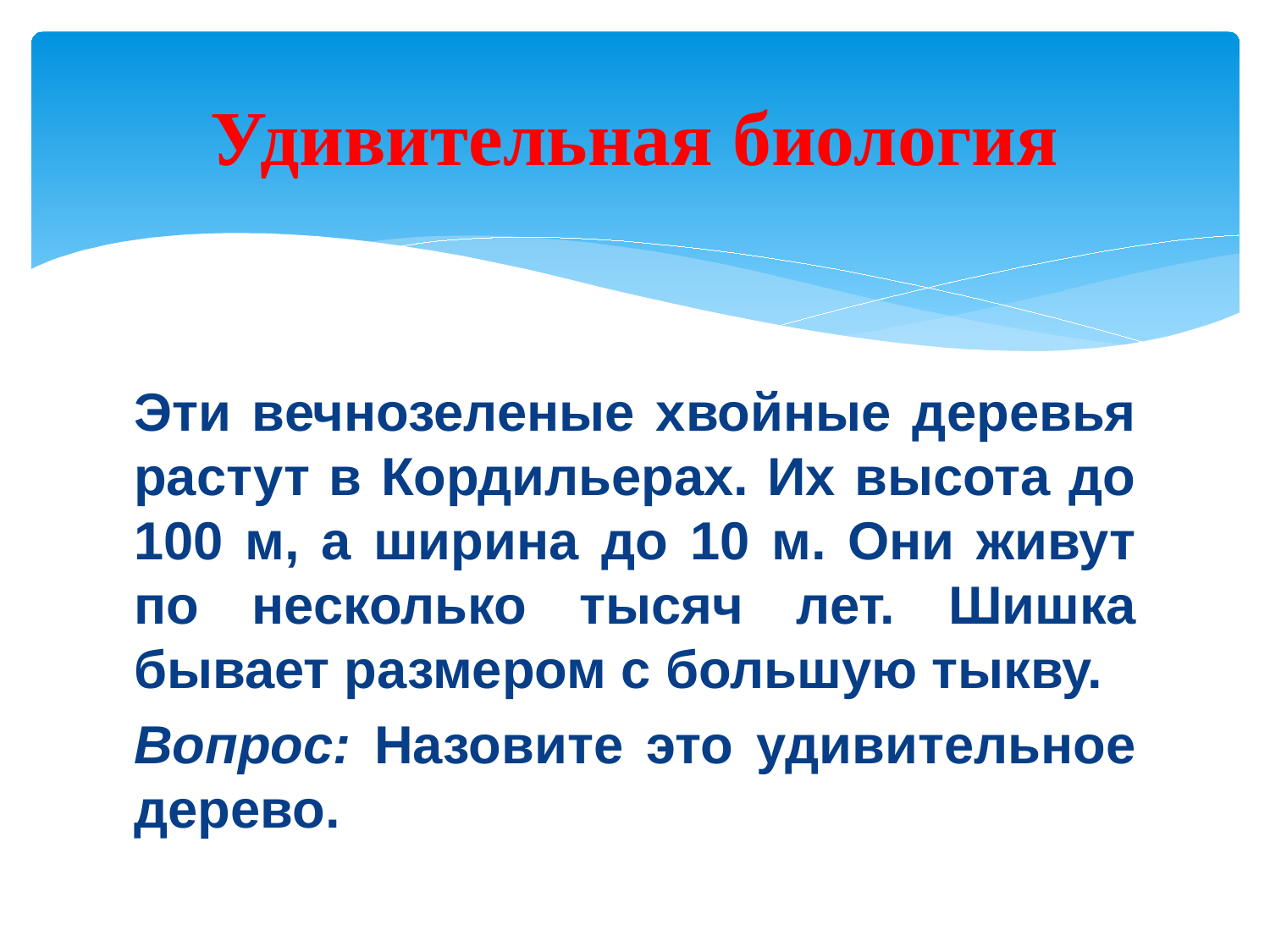

# Удивительная биология
Эти вечнозеленые хвойные деревья растут в Кордильерах. Их высота до 100 м, а ширина до 10 м. Они живут по несколько тысяч лет. Шишка бывает размером с большую тыкву.
Вопрос: Назовите это удивительное дерево.